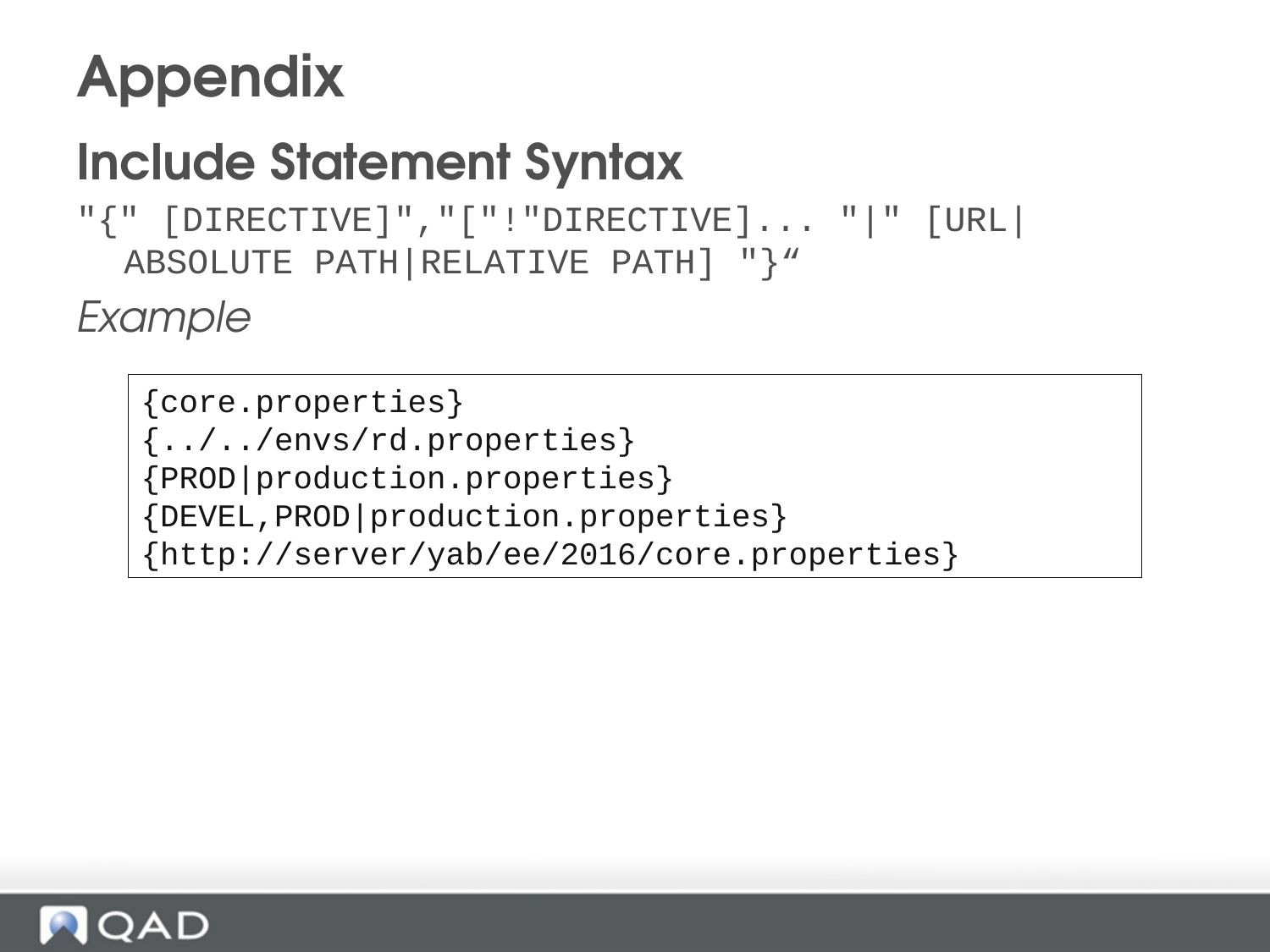

# Appendix
Include Statement Syntax
"{" [DIRECTIVE]","["!"DIRECTIVE]... "|" [URL|ABSOLUTE PATH|RELATIVE PATH] "}“
Example
{core.properties}
{../../envs/rd.properties}
{PROD|production.properties}
{DEVEL,PROD|production.properties}
{http://server/yab/ee/2016/core.properties}